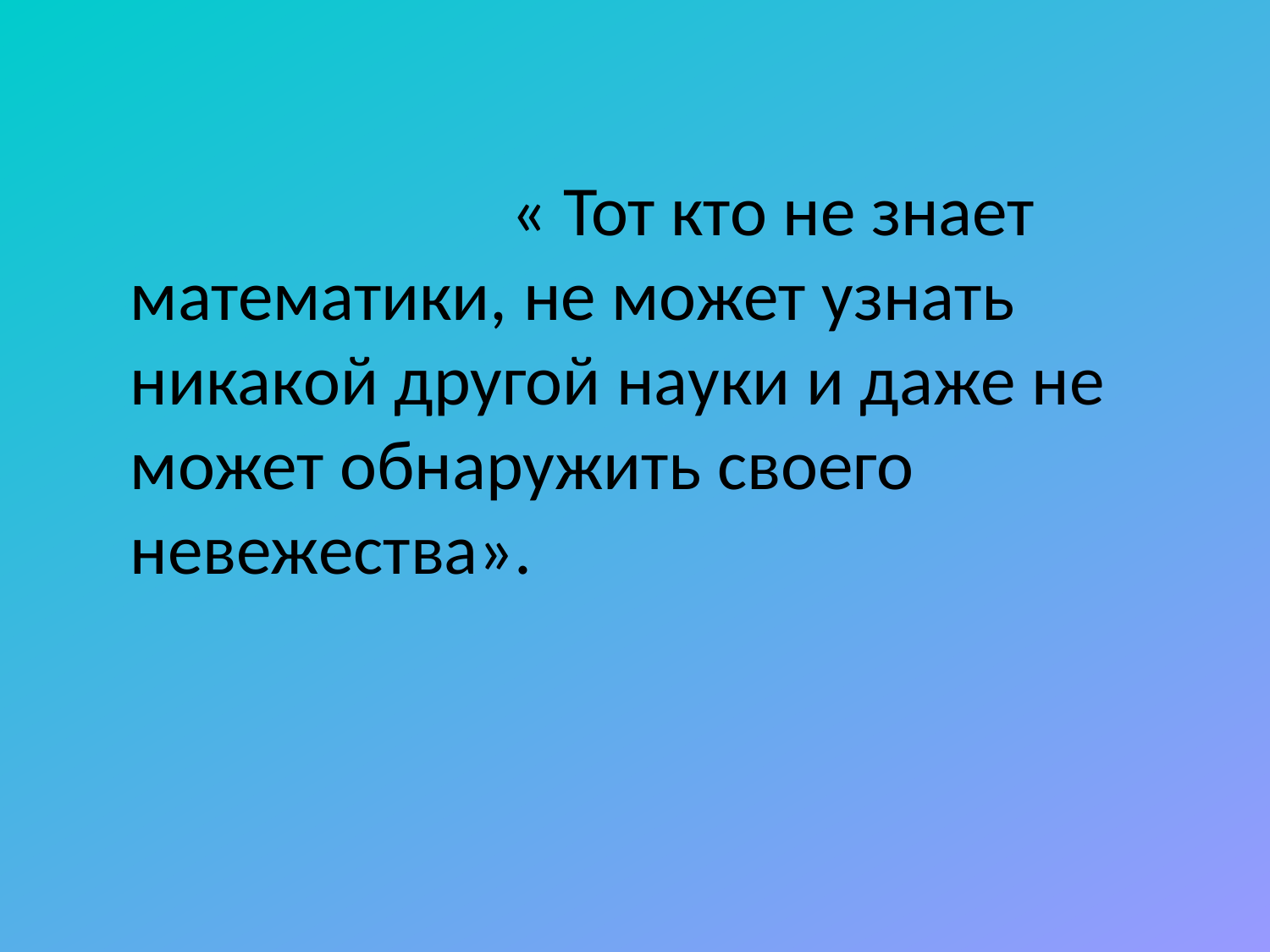

#
				« Тот кто не знает математики, не может узнать никакой другой науки и даже не может обнаружить своего невежества».